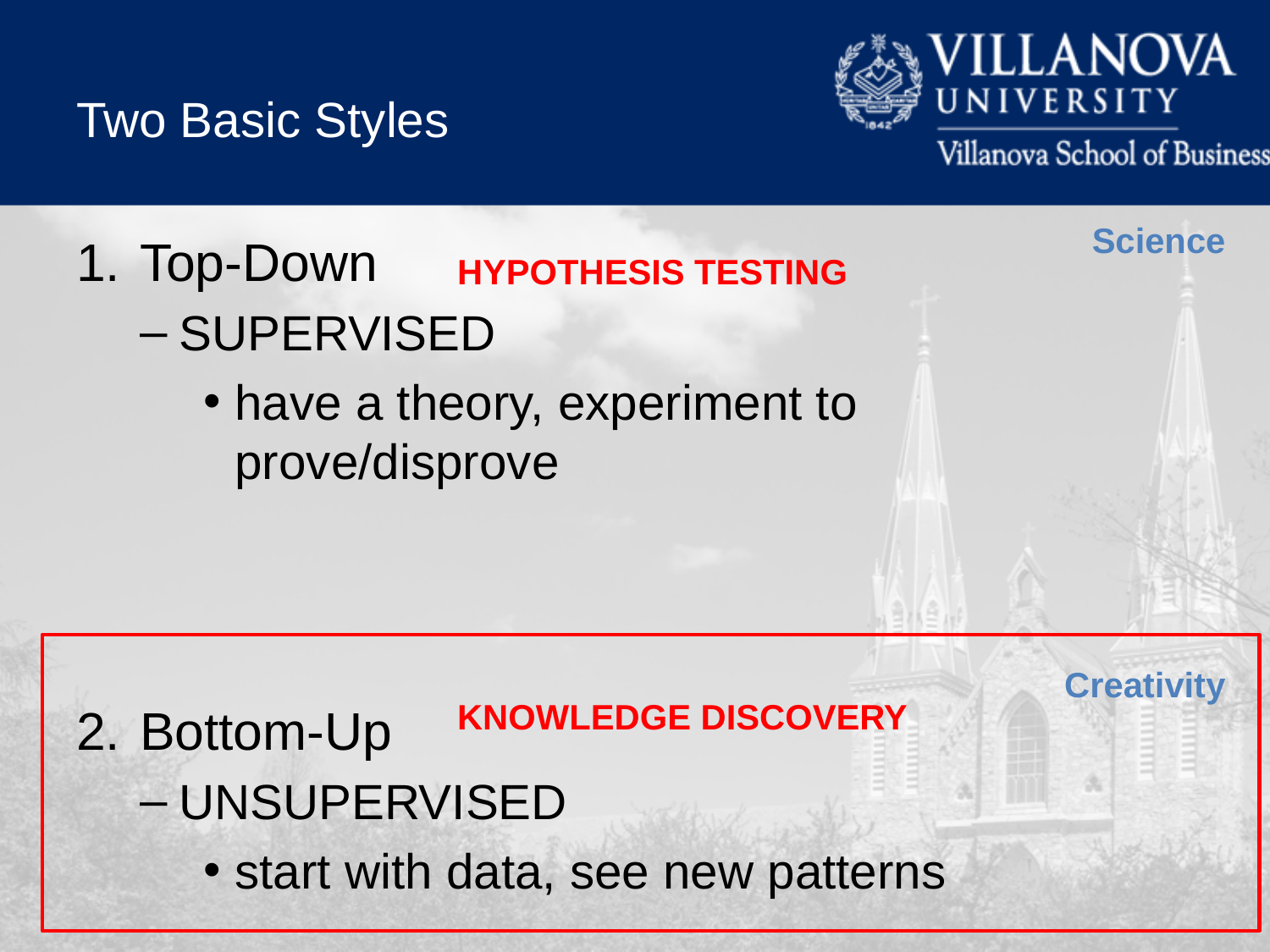

# Two Basic Styles
Science

Creativity
Top-Down
SUPERVISED
have a theory, experiment to prove/disprove

Bottom-Up
UNSUPERVISED
start with data, see new patterns

HYPOTHESIS TESTING

KNOWLEDGE DISCOVERY